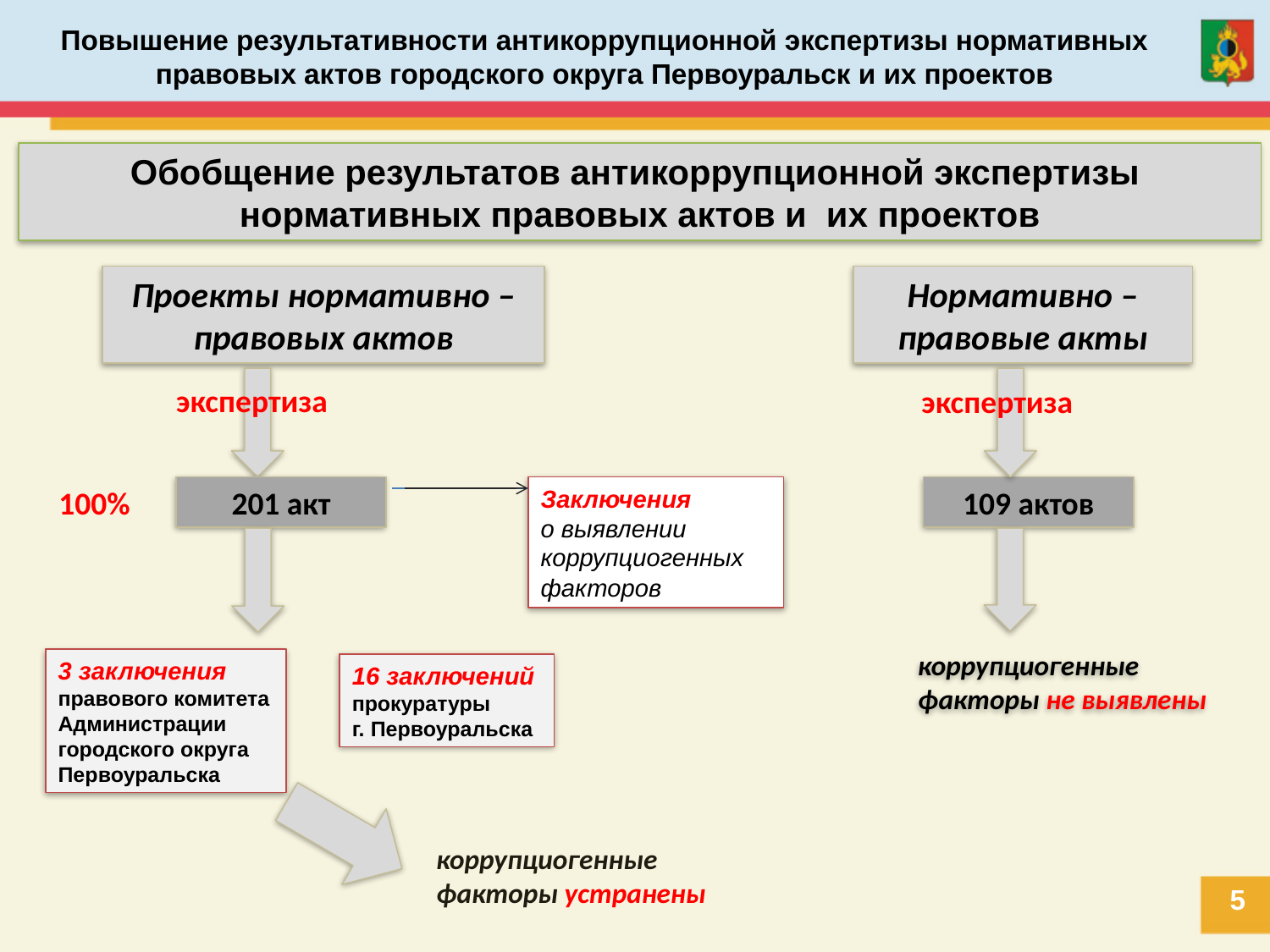

Повышение результативности антикоррупционной экспертизы нормативных правовых актов городского округа Первоуральск и их проектов

Обобщение результатов антикоррупционной экспертизы
нормативных правовых актов и  их проектов
Проекты нормативно – правовых актов
Нормативно – правовые акты
экспертиза
экспертиза

201 акт
Заключения
о выявлении коррупциогенных факторов
109 актов
100%

коррупциогенные факторы не выявлены
3 заключения правового комитета Администрации городского округа
Первоуральска
16 заключений прокуратуры
г. Первоуральска

коррупциогенные факторы устранены
5